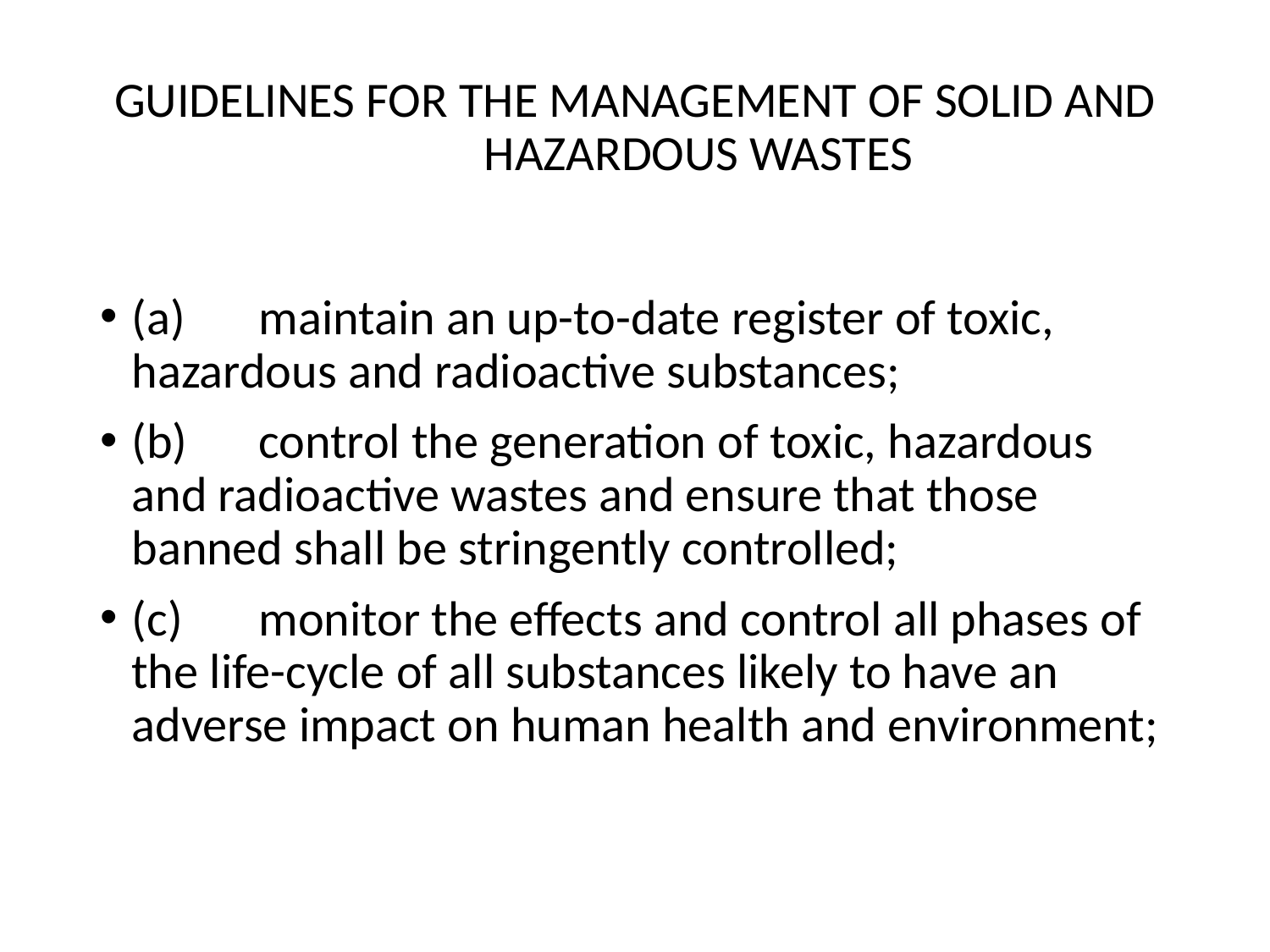

# GUIDELINES FOR THE MANAGEMENT OF SOLID AND HAZARDOUS WASTES
(a)	maintain an up-to-date register of toxic, hazardous and radioactive substances;
(b)	control the generation of toxic, hazardous and radioactive wastes and ensure that those banned shall be stringently controlled;
(c)	monitor the effects and control all phases of the life-cycle of all substances likely to have an adverse impact on human health and environment;